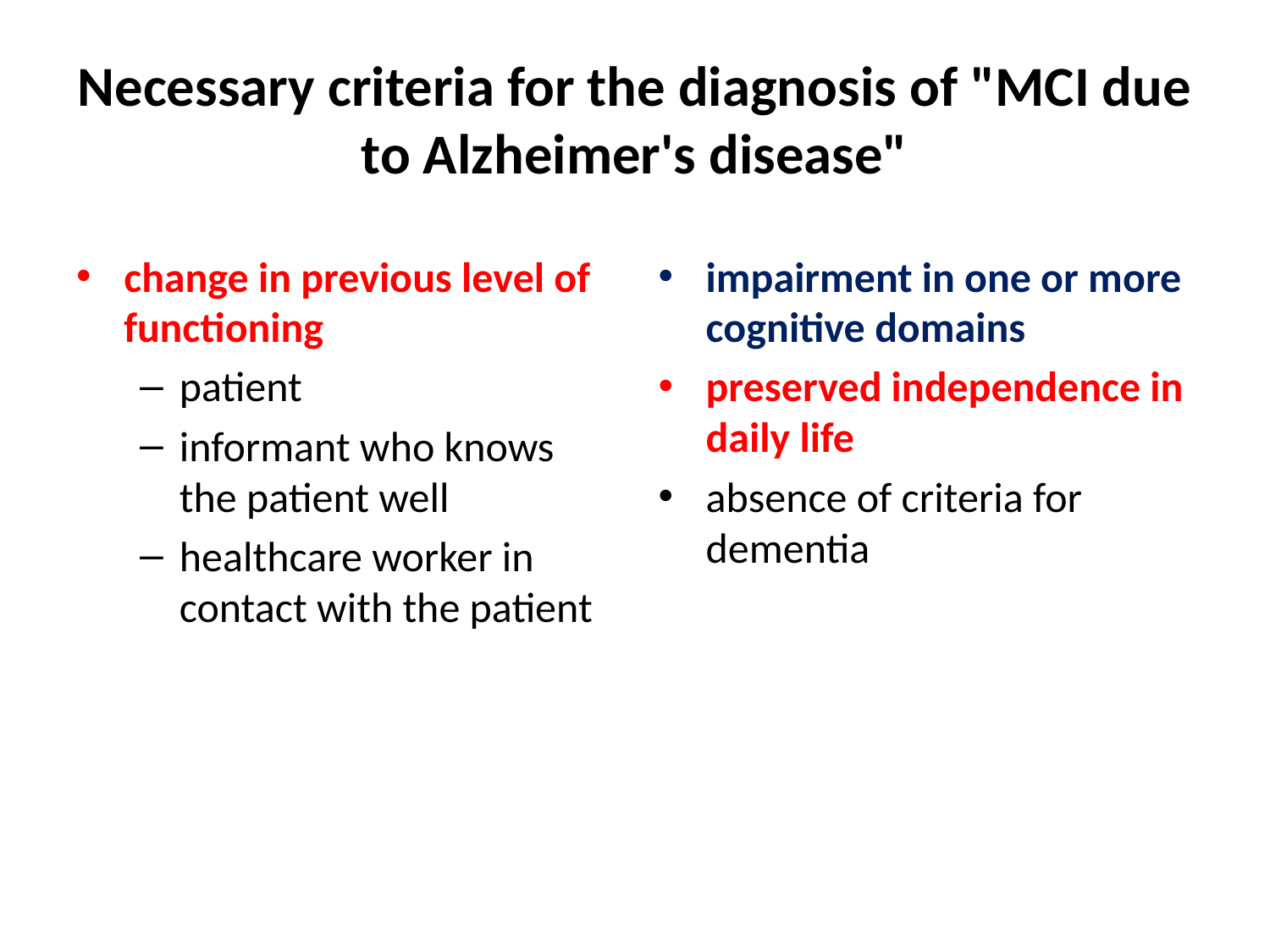

Necessary criteria for the diagnosis of "MCI due to Alzheimer's disease"
change in previous level of functioning
patient
informant who knows the patient well
healthcare worker in contact with the patient
impairment in one or more cognitive domains
preserved independence in daily life
absence of criteria for dementia